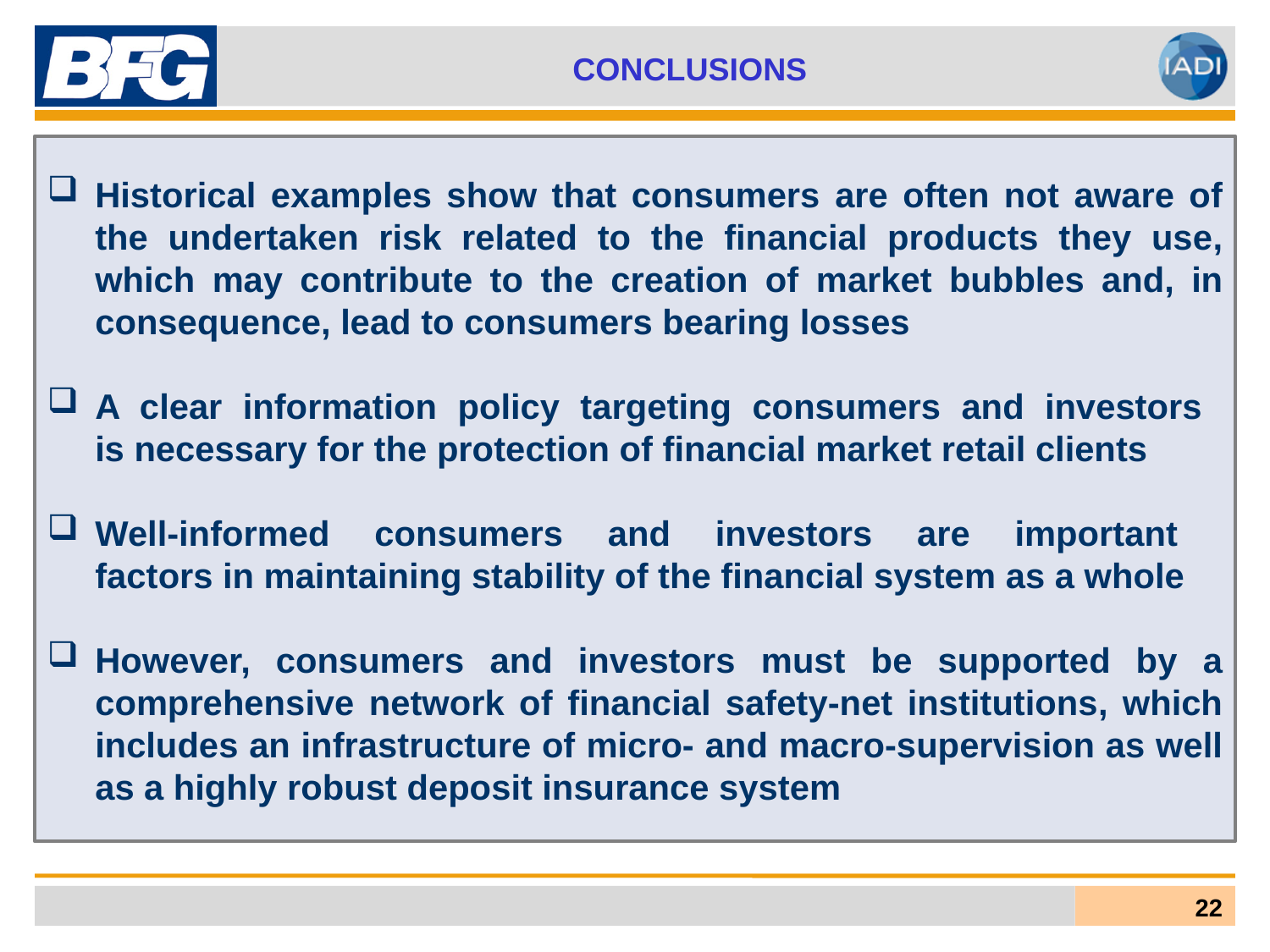

Conclusions

Historical examples show that consumers are often not aware of the undertaken risk related to the financial products they use, which may contribute to the creation of market bubbles and, in consequence, lead to consumers bearing losses

A clear information policy targeting consumers and investors
is necessary for the protection of financial market retail clients

Well-informed consumers and investors are important
factors in maintaining stability of the financial system as a whole

However, consumers and investors must be supported by a comprehensive network of financial safety-net institutions, which includes an infrastructure of micro- and macro-supervision as well as a highly robust deposit insurance system